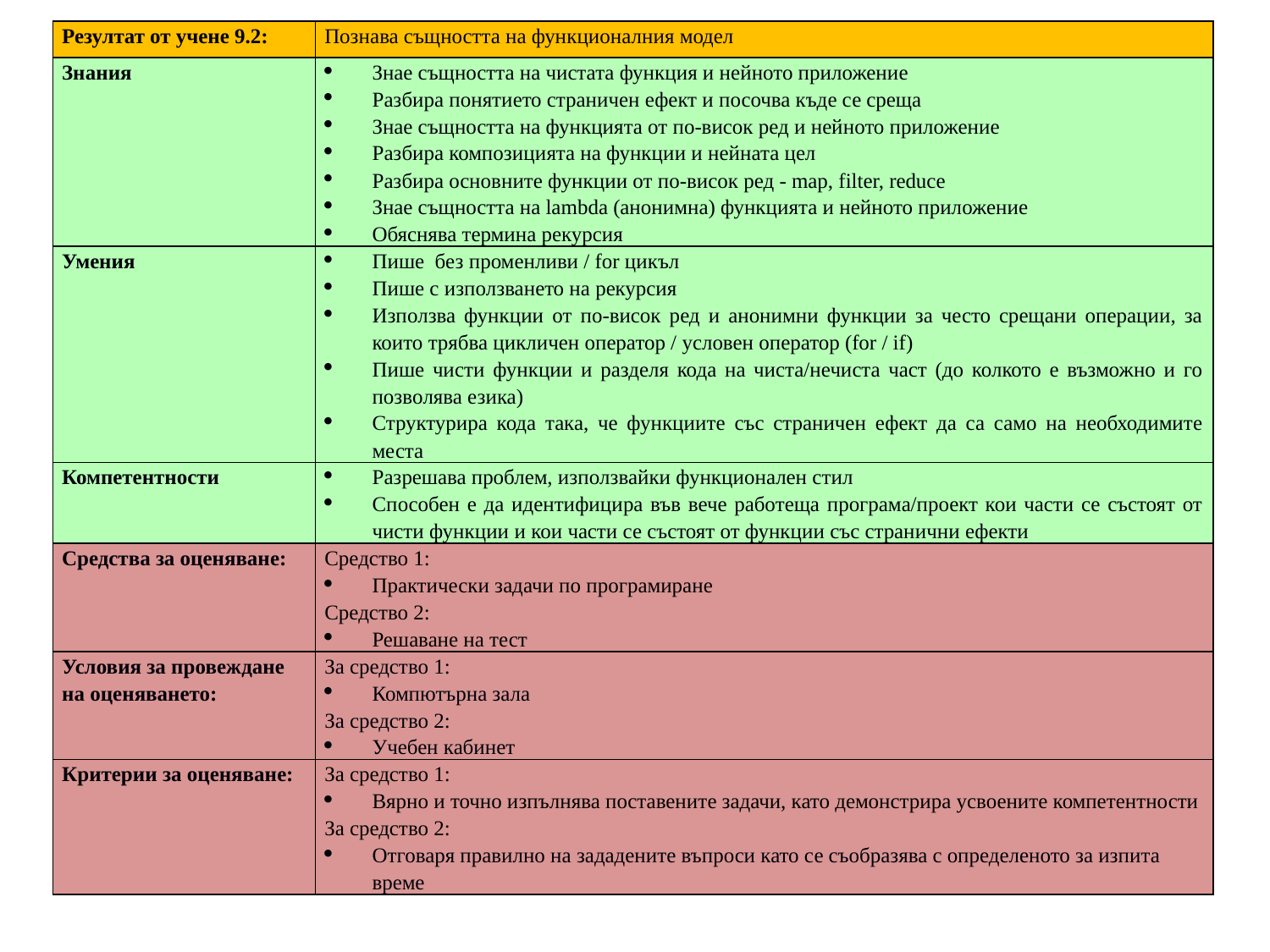

| Резултат от учене 9.2: | Познава същността на функционалния модел |
| --- | --- |
| Знания | Знае същността на чистата функция и нейното приложение Разбира понятието страничен ефект и посочва къде се среща Знае същността на функцията от по-висок ред и нейното приложение Разбира композицията на функции и нейната цел Разбира основните функции от по-висок ред - map, filter, reduce Знае същността на lambda (анонимна) функцията и нейното приложение Обяснява термина рекурсия |
| Умения | Пише без променливи / for цикъл Пише с използването на рекурсия Използва функции от по-висок ред и анонимни функции за често срещани операции, за които трябва цикличен оператор / условен оператор (for / if) Пише чисти функции и разделя кода на чиста/нечиста част (до колкото е възможно и го позволява езика) Структурира кода така, че функциите със страничен ефект да са само на необходимите места |
| Компетентности | Разрешава проблем, използвайки функционален стил Способен е да идентифицира във вече работеща програма/проект кои части се състоят от чисти функции и кои части се състоят от функции със странични ефекти |
| Средства за оценяване: | Средство 1: Практически задачи по програмиране Средство 2: Решаване на тест |
| Условия за провеждане на оценяването: | За средство 1: Компютърна зала За средство 2: Учебен кабинет |
| Критерии за оценяване: | За средство 1: Вярно и точно изпълнява поставените задачи, като демонстрира усвоените компетентности За средство 2: Отговаря правилно на зададените въпроси като се съобразява с определеното за изпита време |